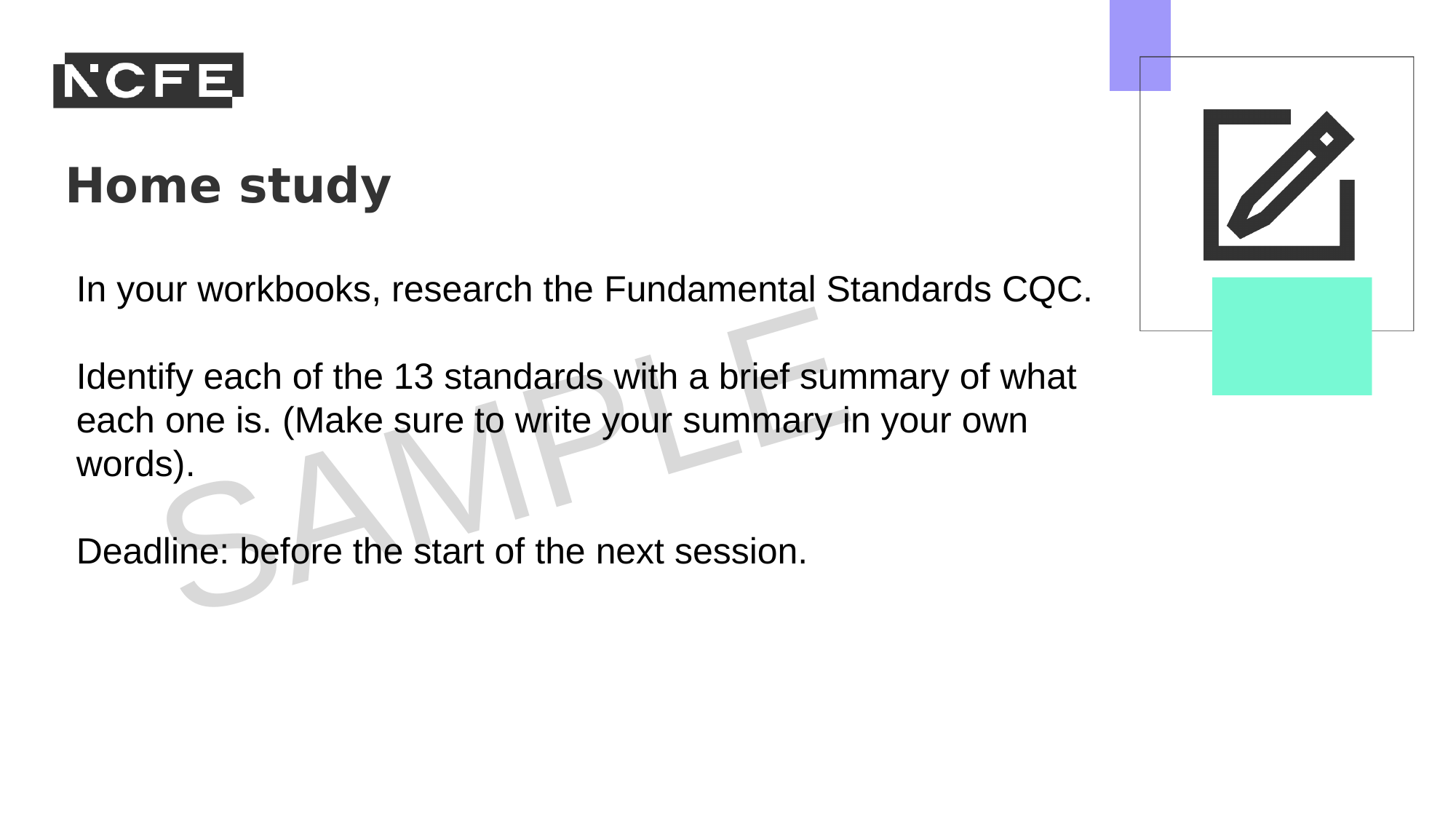

In your workbooks, research the Fundamental Standards CQC.

Identify each of the 13 standards with a brief summary of what each one is. (Make sure to write your summary in your own words).

Deadline: before the start of the next session.